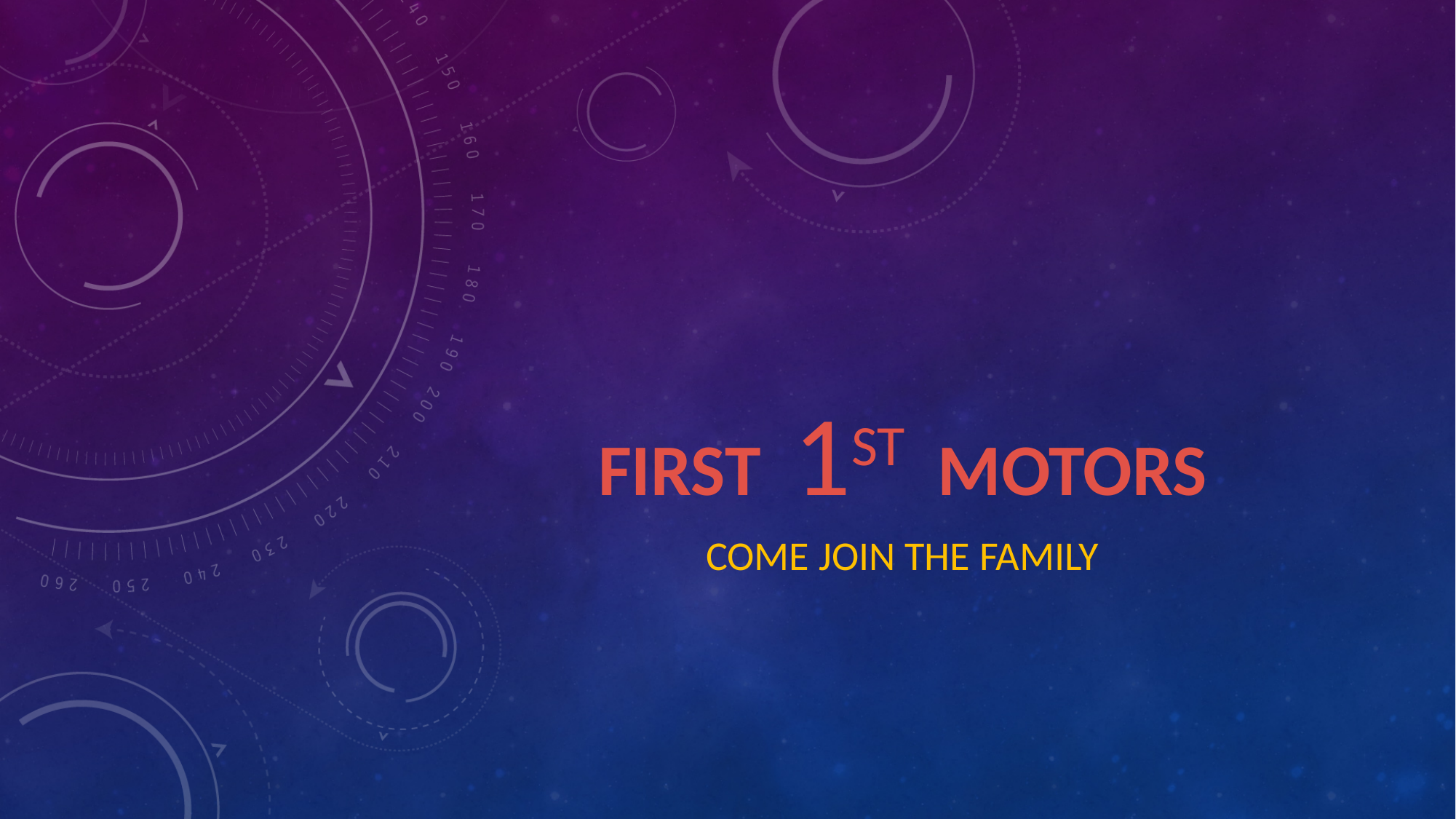

# First  1st  motors
Come join the family